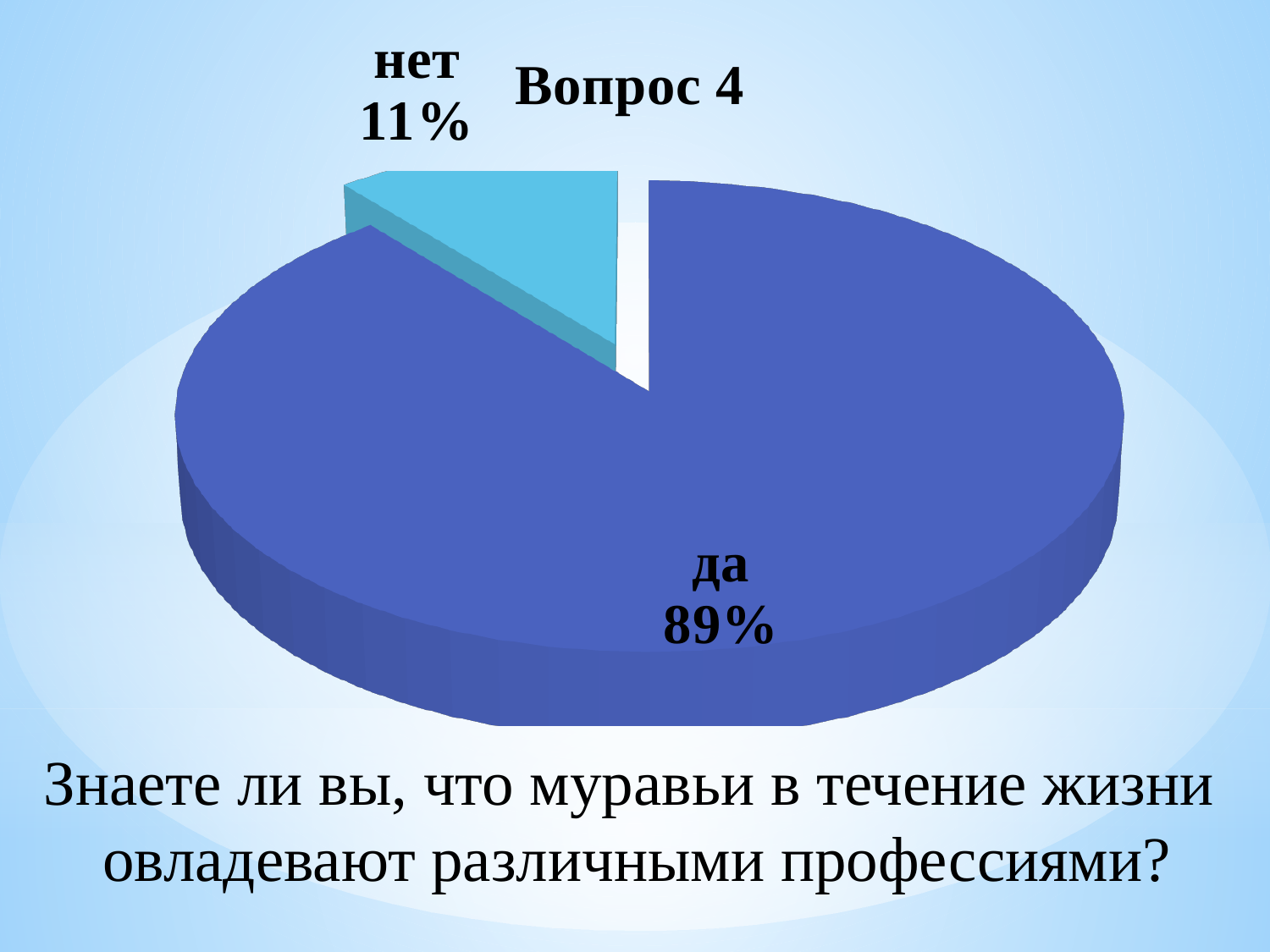

[unsupported chart]

Знаете ли вы, что муравьи в течение жизни
овладевают различными профессиями?